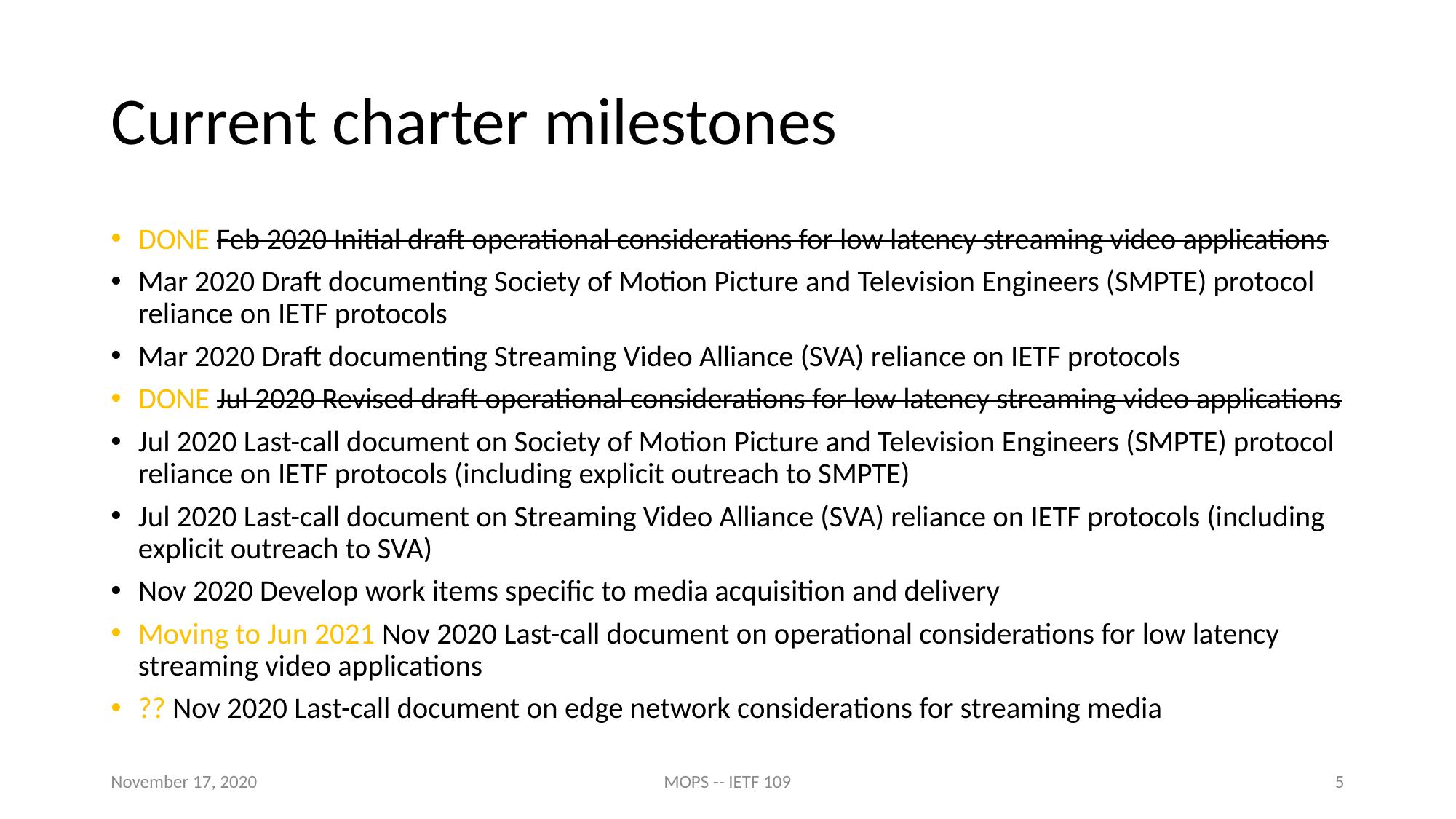

# Current charter milestones
DONE Feb 2020 Initial draft operational considerations for low latency streaming video applications
Mar 2020 Draft documenting Society of Motion Picture and Television Engineers (SMPTE) protocol reliance on IETF protocols
Mar 2020 Draft documenting Streaming Video Alliance (SVA) reliance on IETF protocols
DONE Jul 2020 Revised draft operational considerations for low latency streaming video applications
Jul 2020 Last-call document on Society of Motion Picture and Television Engineers (SMPTE) protocol reliance on IETF protocols (including explicit outreach to SMPTE)
Jul 2020 Last-call document on Streaming Video Alliance (SVA) reliance on IETF protocols (including explicit outreach to SVA)
Nov 2020 Develop work items specific to media acquisition and delivery
Moving to Jun 2021 Nov 2020 Last-call document on operational considerations for low latency streaming video applications
?? Nov 2020 Last-call document on edge network considerations for streaming media
November 17, 2020
MOPS -- IETF 109
5